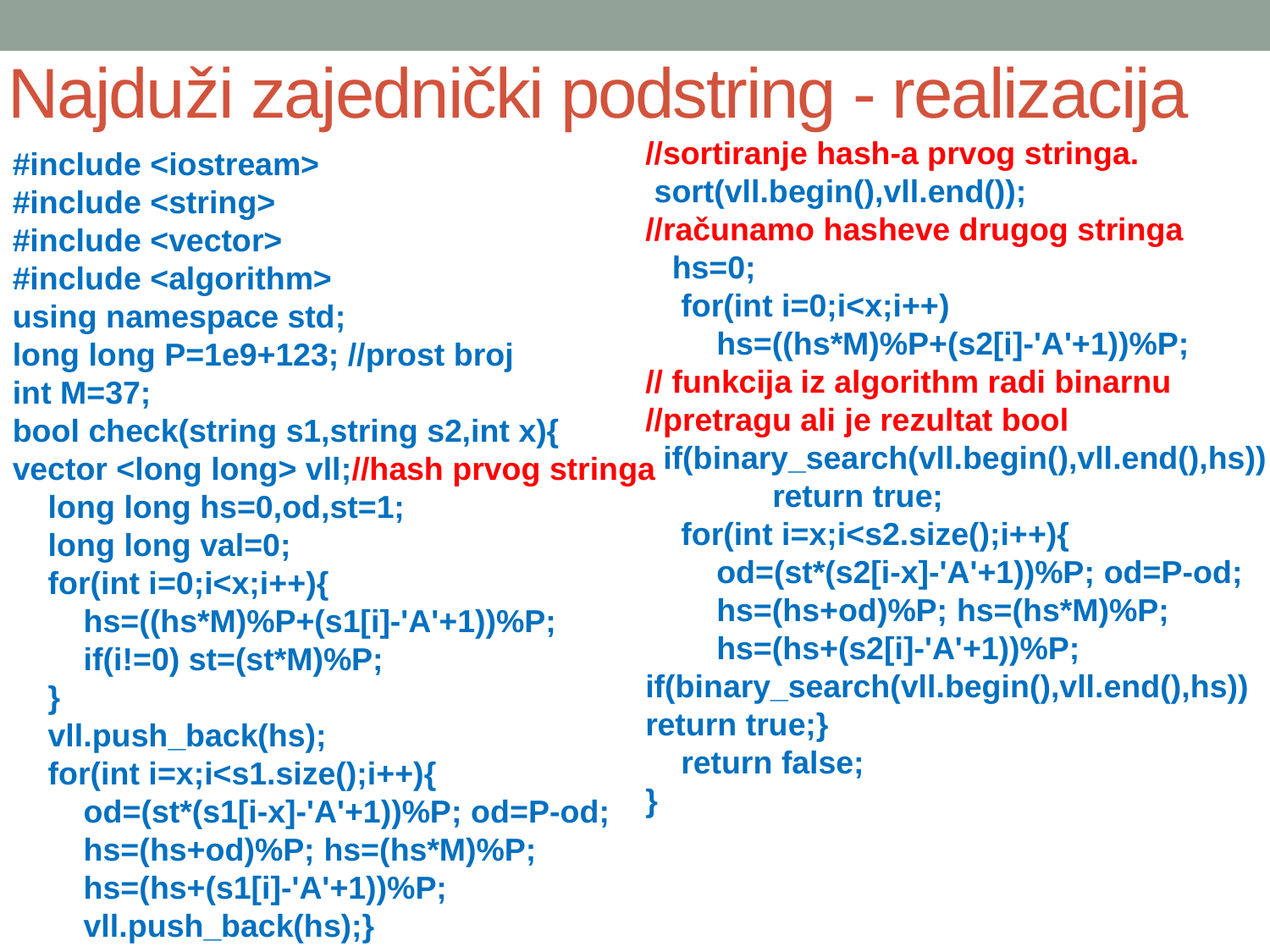

Najduži zajednički podstring - realizacija
//sortiranje hash-a prvog stringa.
 sort(vll.begin(),vll.end());
//računamo hasheve drugog stringa
   hs=0;
    for(int i=0;i<x;i++)
        hs=((hs*M)%P+(s2[i]-'A'+1))%P;
// funkcija iz algorithm radi binarnu //pretragu ali je rezultat bool
  if(binary_search(vll.begin(),vll.end(),hs))     	return true;
    for(int i=x;i<s2.size();i++){
        od=(st*(s2[i-x]-'A'+1))%P; od=P-od;
        hs=(hs+od)%P; hs=(hs*M)%P;
        hs=(hs+(s2[i]-'A'+1))%P;
if(binary_search(vll.begin(),vll.end(),hs)) 	return true;}
    return false;
}
#include <iostream>
#include <string>
#include <vector>
#include <algorithm>
using namespace std;
long long P=1e9+123; //prost broj
int M=37;
bool check(string s1,string s2,int x){
vector <long long> vll;//hash prvog stringa
    long long hs=0,od,st=1;
    long long val=0;
    for(int i=0;i<x;i++){
        hs=((hs*M)%P+(s1[i]-'A'+1))%P;
        if(i!=0) st=(st*M)%P;
    }
    vll.push_back(hs);
    for(int i=x;i<s1.size();i++){
        od=(st*(s1[i-x]-'A'+1))%P; od=P-od;
        hs=(hs+od)%P; hs=(hs*M)%P;
        hs=(hs+(s1[i]-'A'+1))%P;
        vll.push_back(hs);}